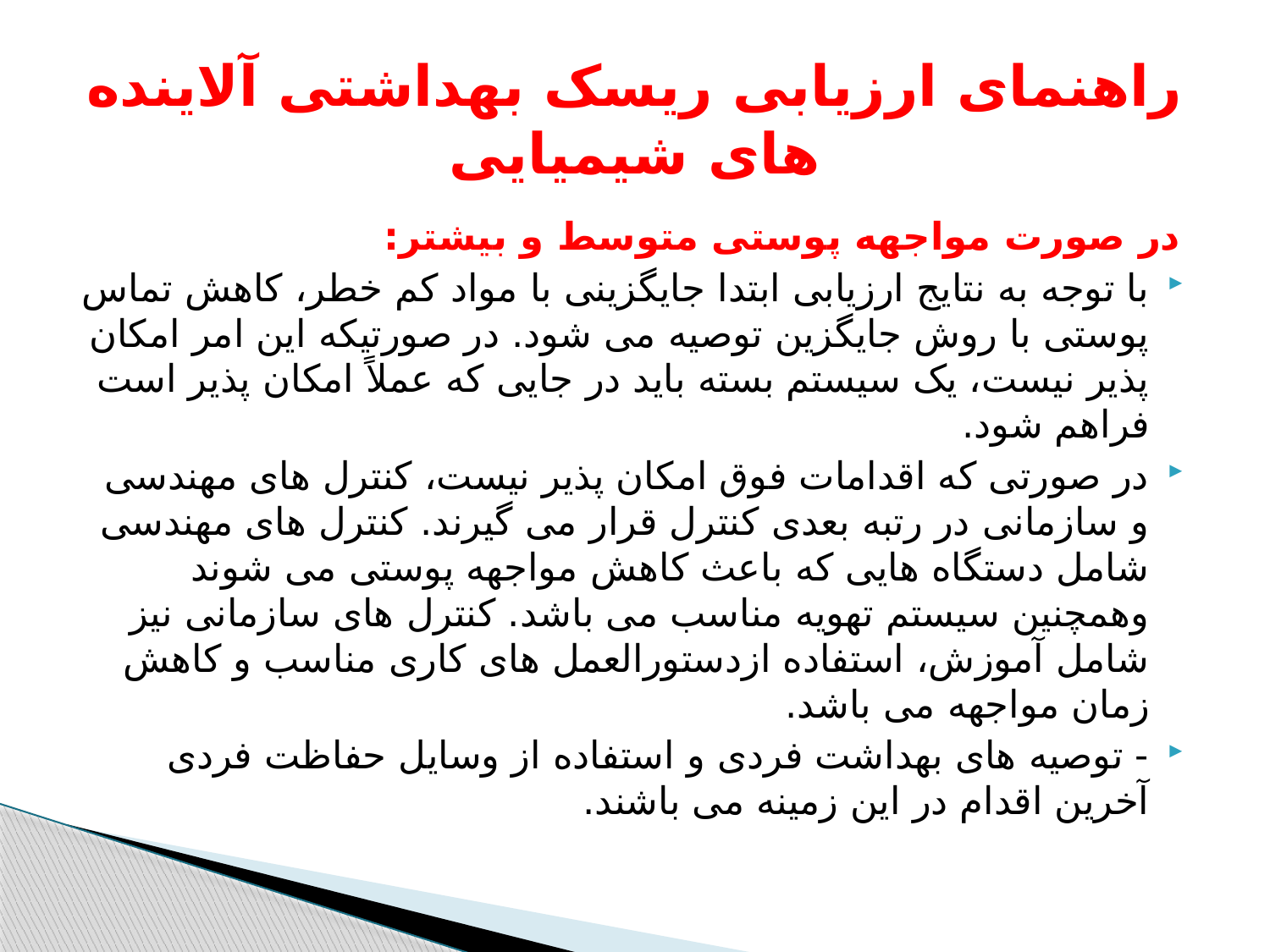

# راهنمای ارزیابی ریسک بهداشتی آلاینده های شیمیایی
در صورت مواجهه پوستی متوسط و بیشتر:
با توجه به نتایج ارزیابی ابتدا جایگزینی با مواد کم خطر، کاهش تماس پوستی با روش جایگزین توصیه می شود. در صورتیکه این امر امکان پذیر نیست، یک سیستم بسته باید در جایی که عملاً امکان پذیر است فراهم شود.
در صورتی که اقدامات فوق امکان پذیر نیست، کنترل های مهندسی و سازمانی در رتبه بعدی کنترل قرار می گیرند. کنترل های مهندسی شامل دستگاه هایی که باعث کاهش مواجهه پوستی می شوند وهمچنین سیستم تهویه مناسب می باشد. کنترل های سازمانی نیز شامل آموزش، استفاده ازدستورالعمل های کاری مناسب و کاهش زمان مواجهه می باشد.
- توصیه های بهداشت فردی و استفاده از وسایل حفاظت فردی آخرین اقدام در این زمینه می باشند.